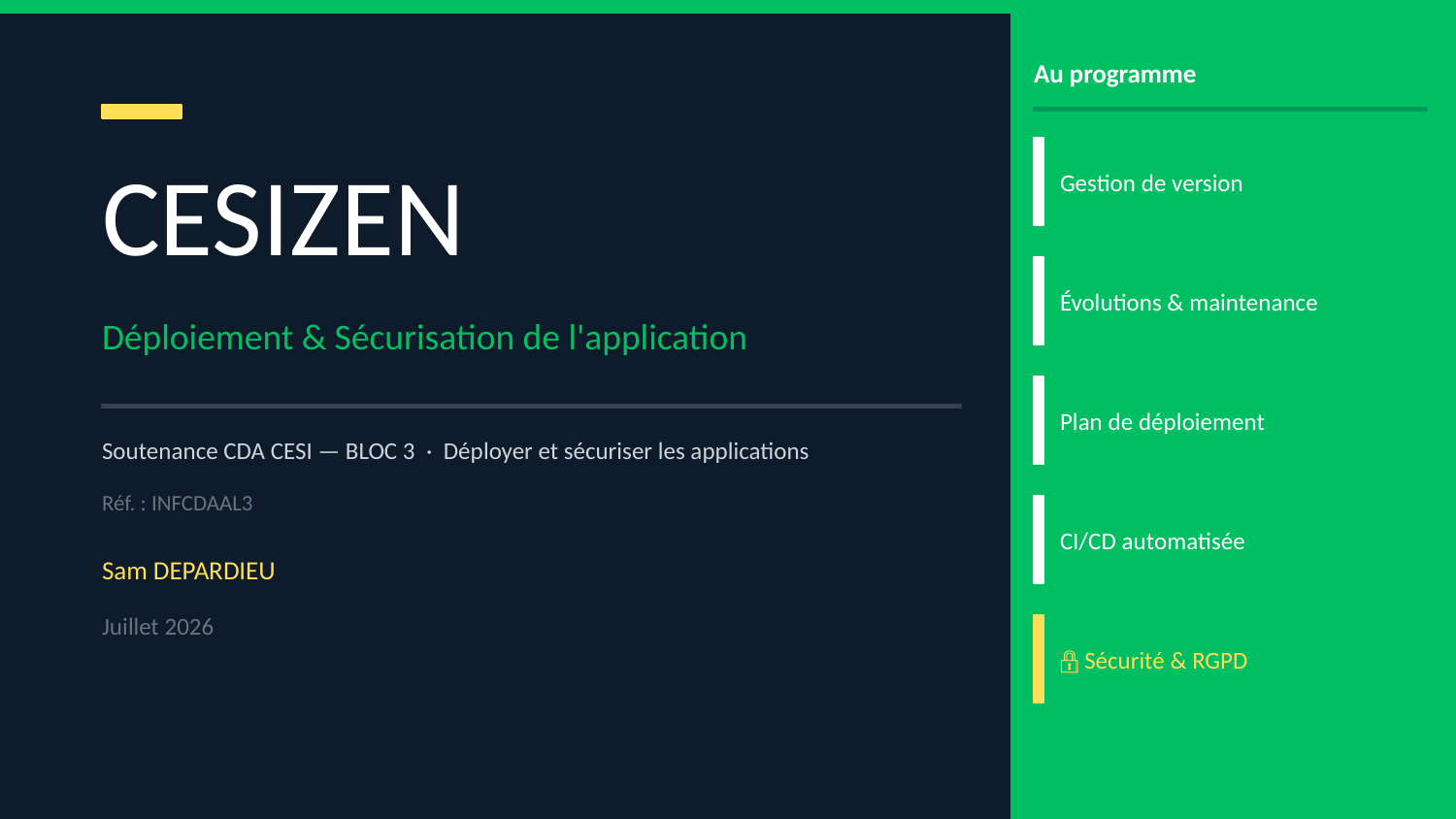

Au programme

CESIZEN

Gestion de version

Évolutions & maintenance
Déploiement & Sécurisation de l'application

Plan de déploiement

Soutenance CDA CESI — BLOC 3  ·  Déployer et sécuriser les applications
Réf. : INFCDAAL3

CI/CD automatisée
Sam DEPARDIEU
Juillet 2026

🔒 Sécurité & RGPD